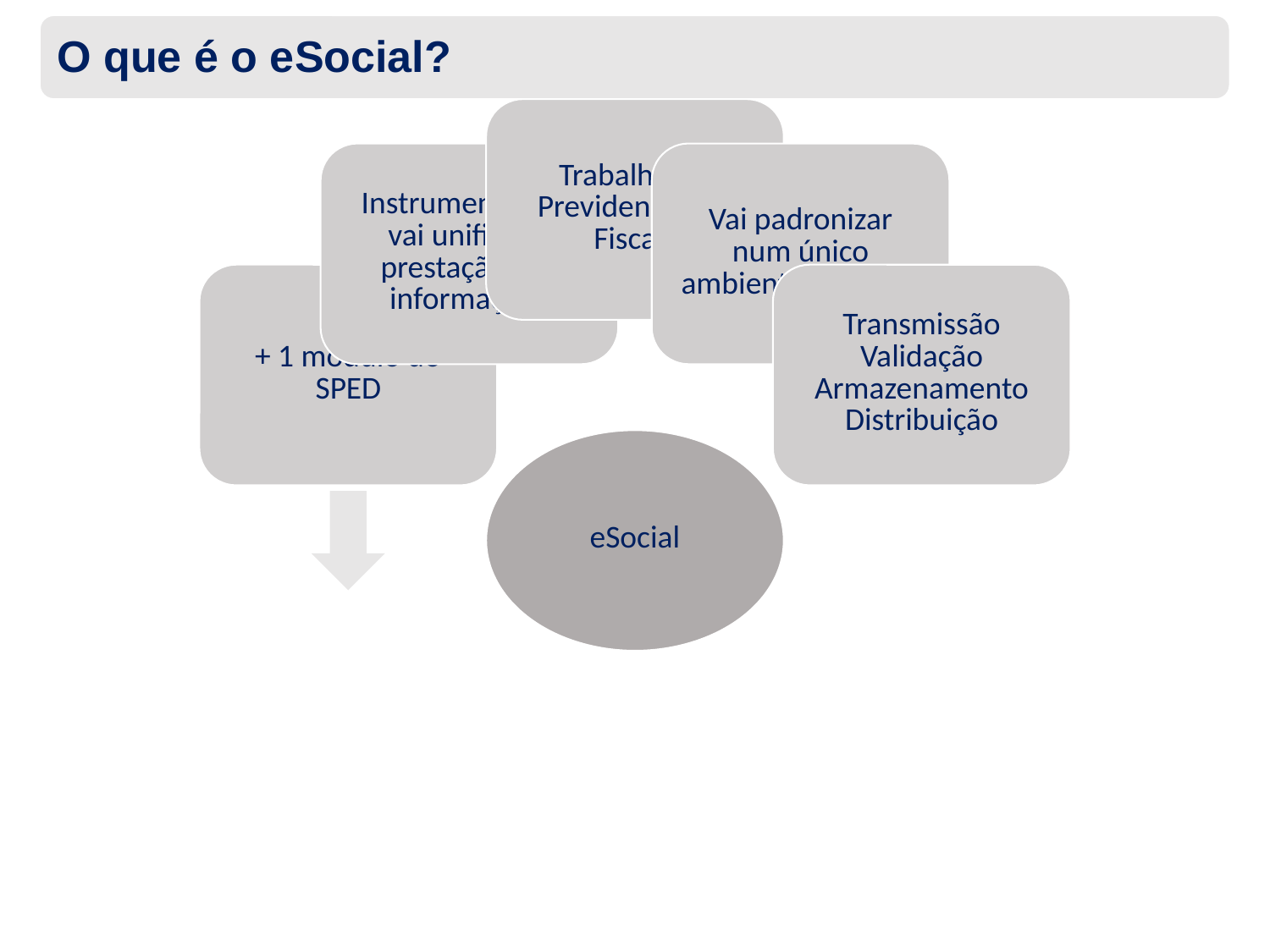

O que é o eSocial?
eSocial
Trabalhistas
Previdenciárias
Fiscais
Transmissão
Validação
Armazenamento
Distribuição